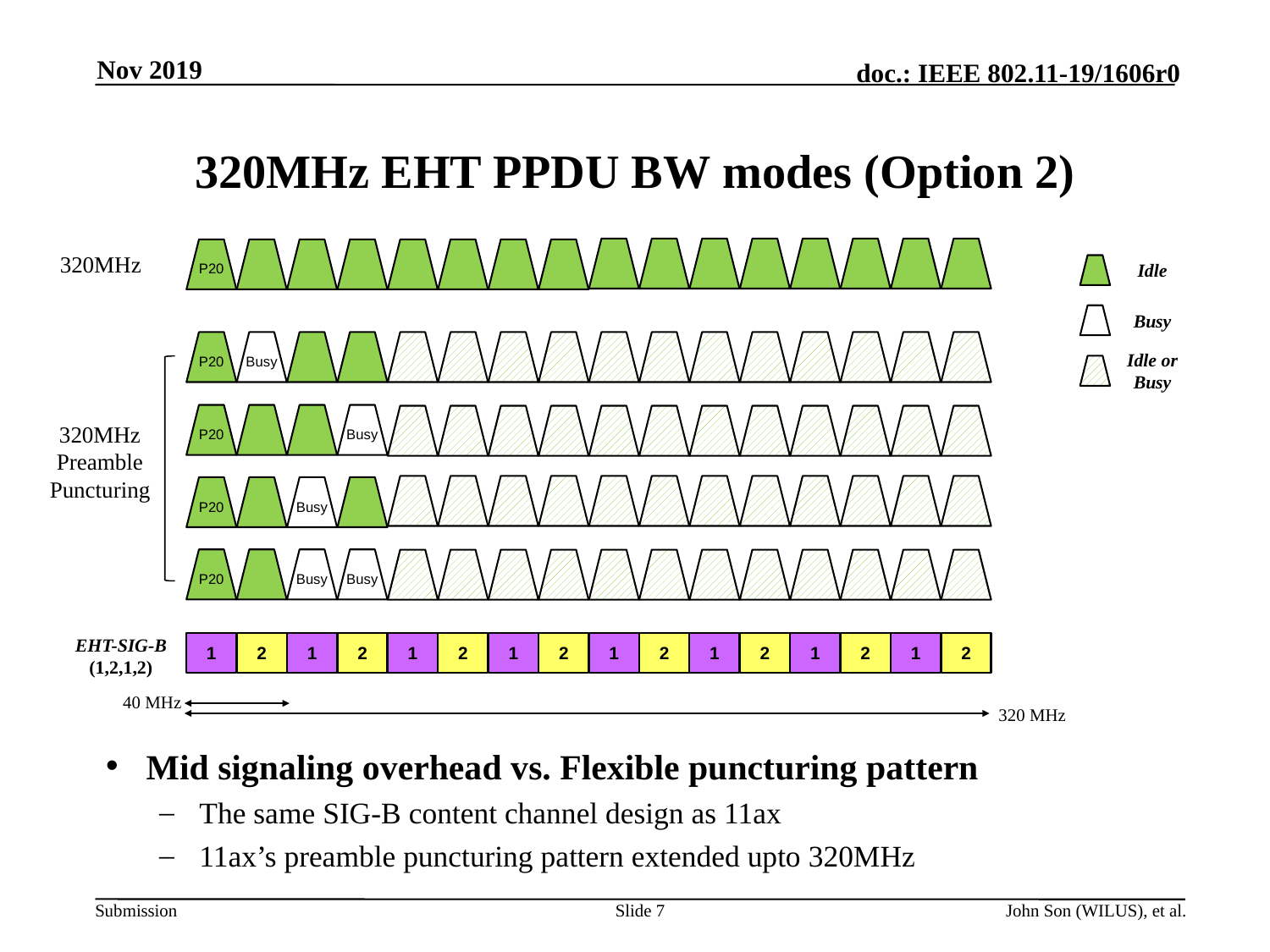

Nov 2019
# 320MHz EHT PPDU BW modes (Option 2)

320MHz
P20

Idle

Busy
P20
Busy

Idle or
Busy

P20

Busy

320MHz
Preamble
Puncturing

P20

Busy

P20

Busy
Busy

1
2
1
2
1
2
1
2
1
2
1
2
1
2
1
2
EHT-SIG-B
(1,2,1,2)
40 MHz
320 MHz
Mid signaling overhead vs. Flexible puncturing pattern
The same SIG-B content channel design as 11ax
11ax’s preamble puncturing pattern extended upto 320MHz
Slide 7
John Son (WILUS), et al.